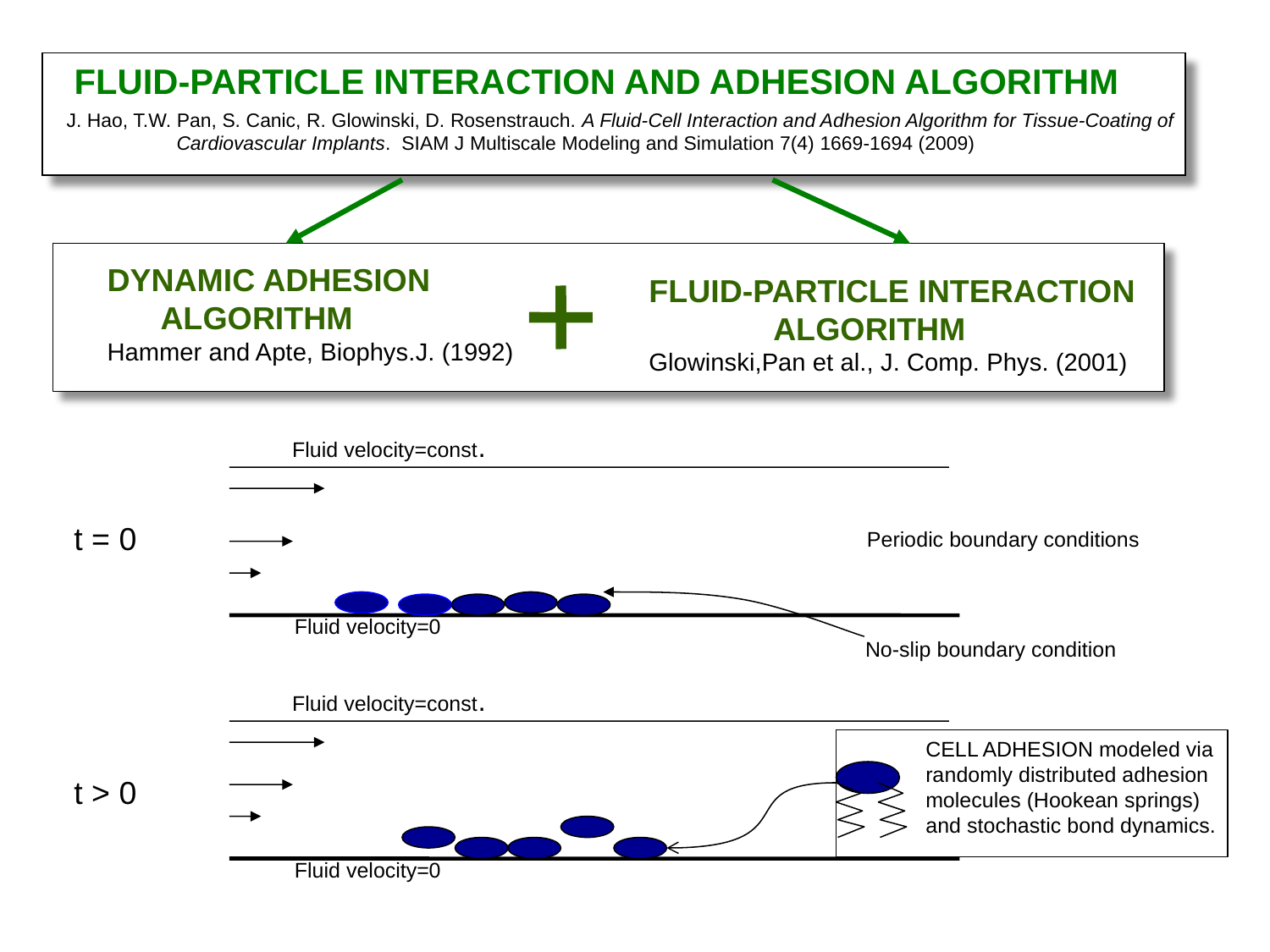

FLUID-PARTICLE INTERACTION AND ADHESION ALGORITHM

J. Hao, T.W. Pan, S. Canic, R. Glowinski, D. Rosenstrauch. A Fluid-Cell Interaction and Adhesion Algorithm for Tissue-Coating of
                    Cardiovascular Implants.  SIAM J Multiscale Modeling and Simulation 7(4) 1669-1694 (2009)

DYNAMIC ADHESION
      ALGORITHM
Hammer and Apte, Biophys.J. (1992)
FLUID-PARTICLE INTERACTION
              ALGORITHM
Glowinski,Pan et al., J. Comp. Phys. (2001)

Fluid velocity=const.

t = 0
Periodic boundary conditions

Fluid velocity=0

No-slip boundary condition
Fluid velocity=const.

CELL ADHESION modeled via
randomly distributed adhesion
molecules (Hookean springs)
and stochastic bond dynamics.

t > 0

Fluid velocity=0